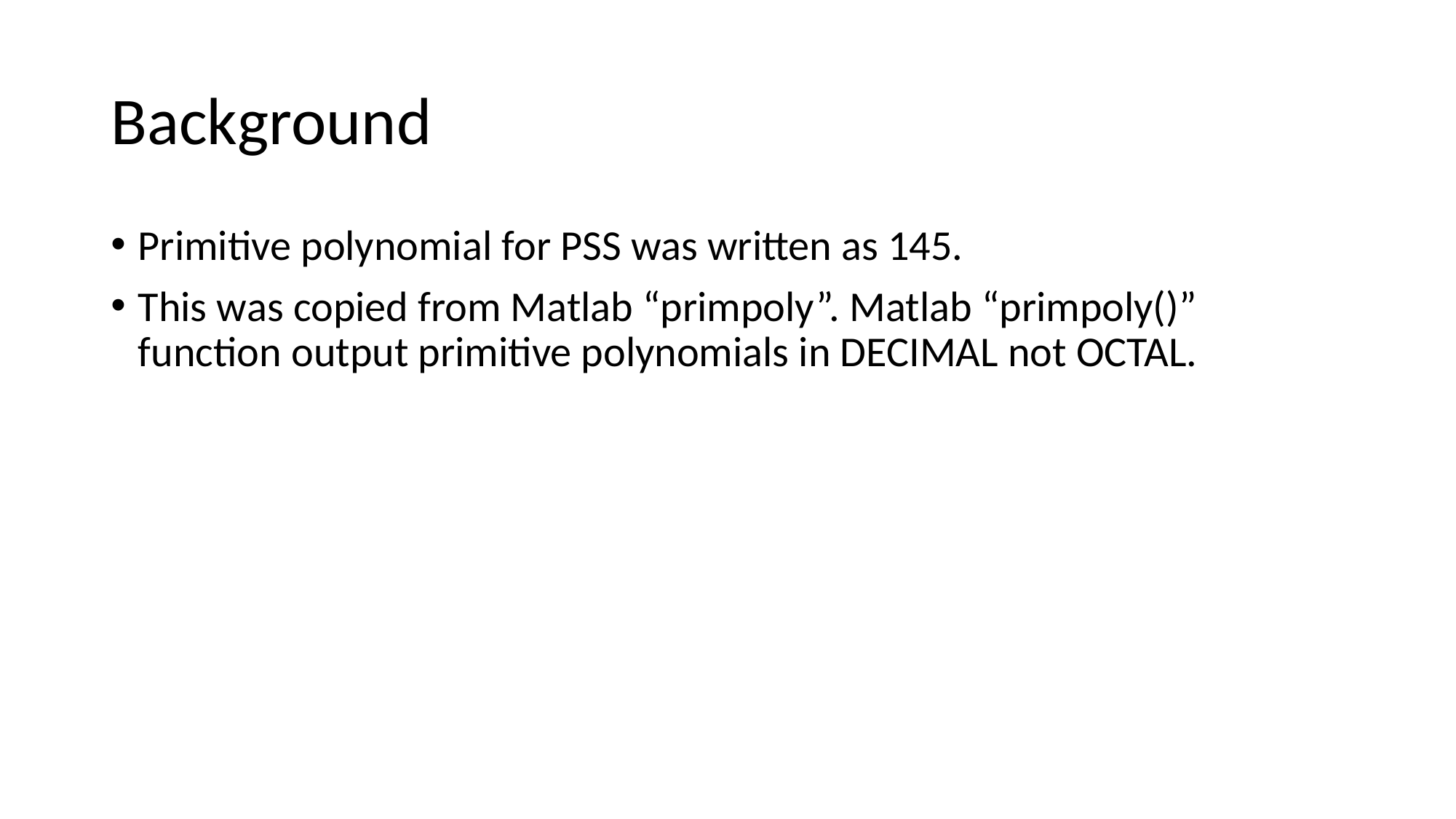

# Background
Primitive polynomial for PSS was written as 145.
This was copied from Matlab “primpoly”. Matlab “primpoly()” function output primitive polynomials in DECIMAL not OCTAL.